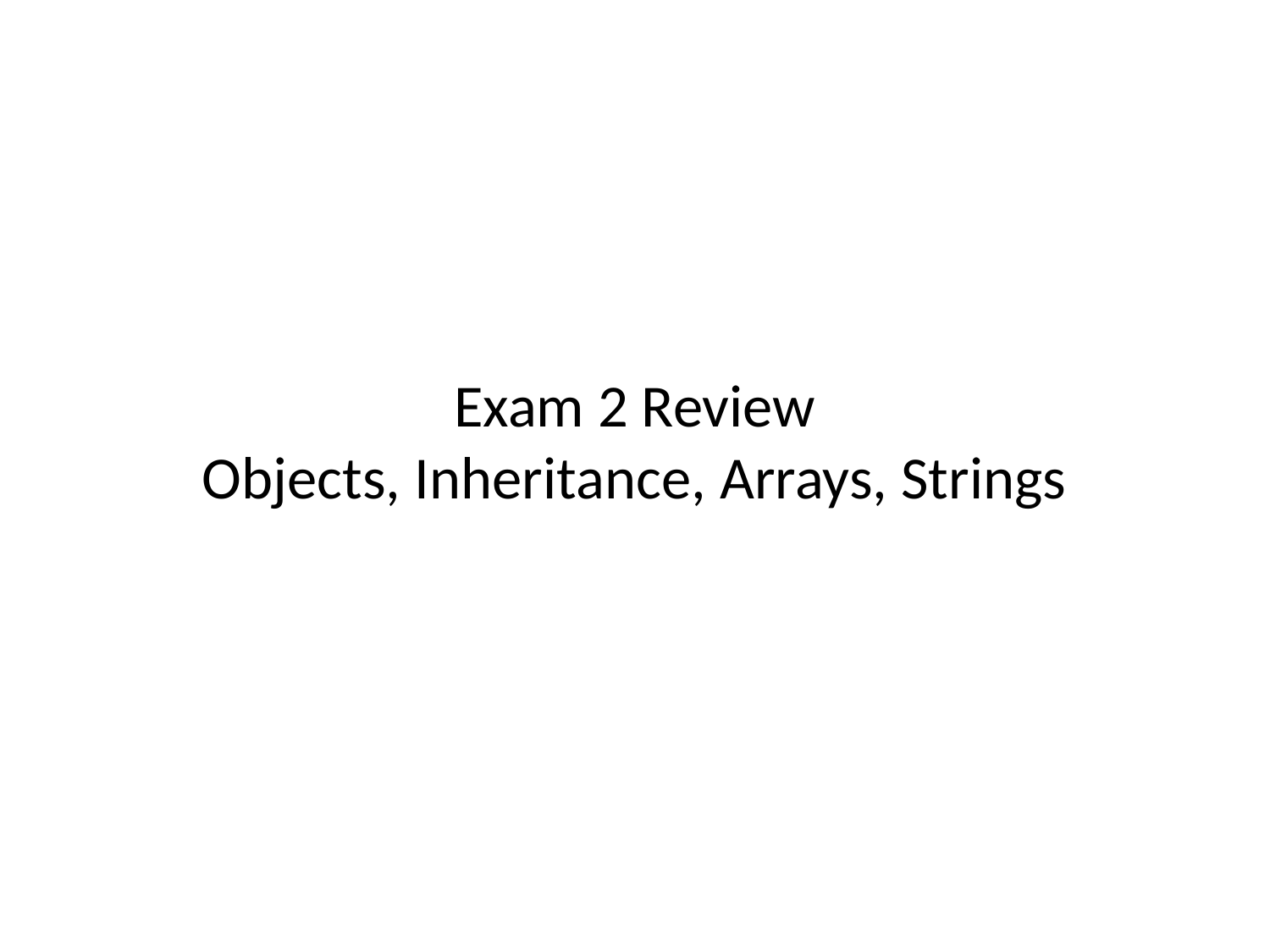

# Exam 2 Review Objects, Inheritance, Arrays, Strings